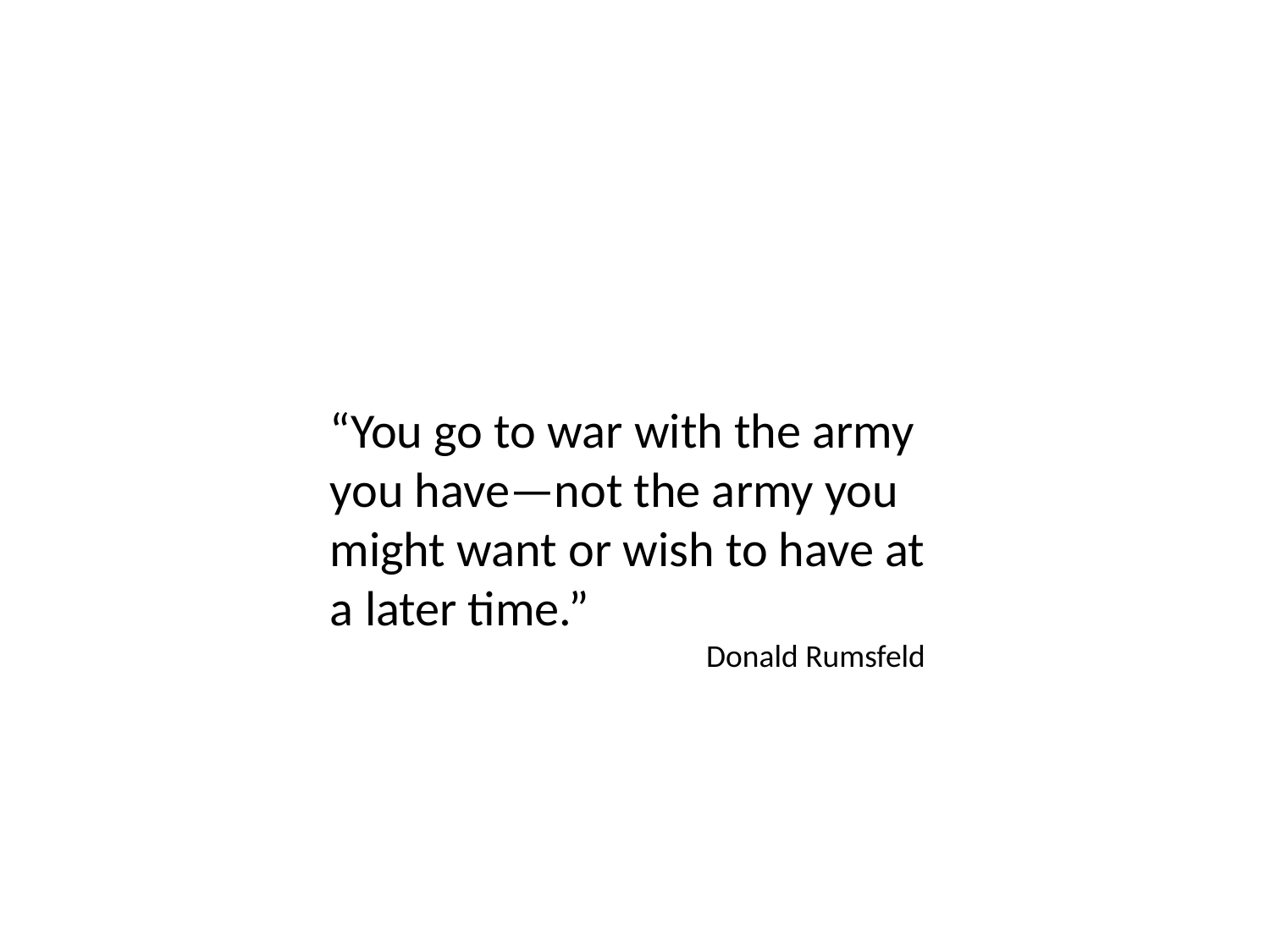

“You go to war with the army you have—not the army you might want or wish to have at a later time.”
Donald Rumsfeld